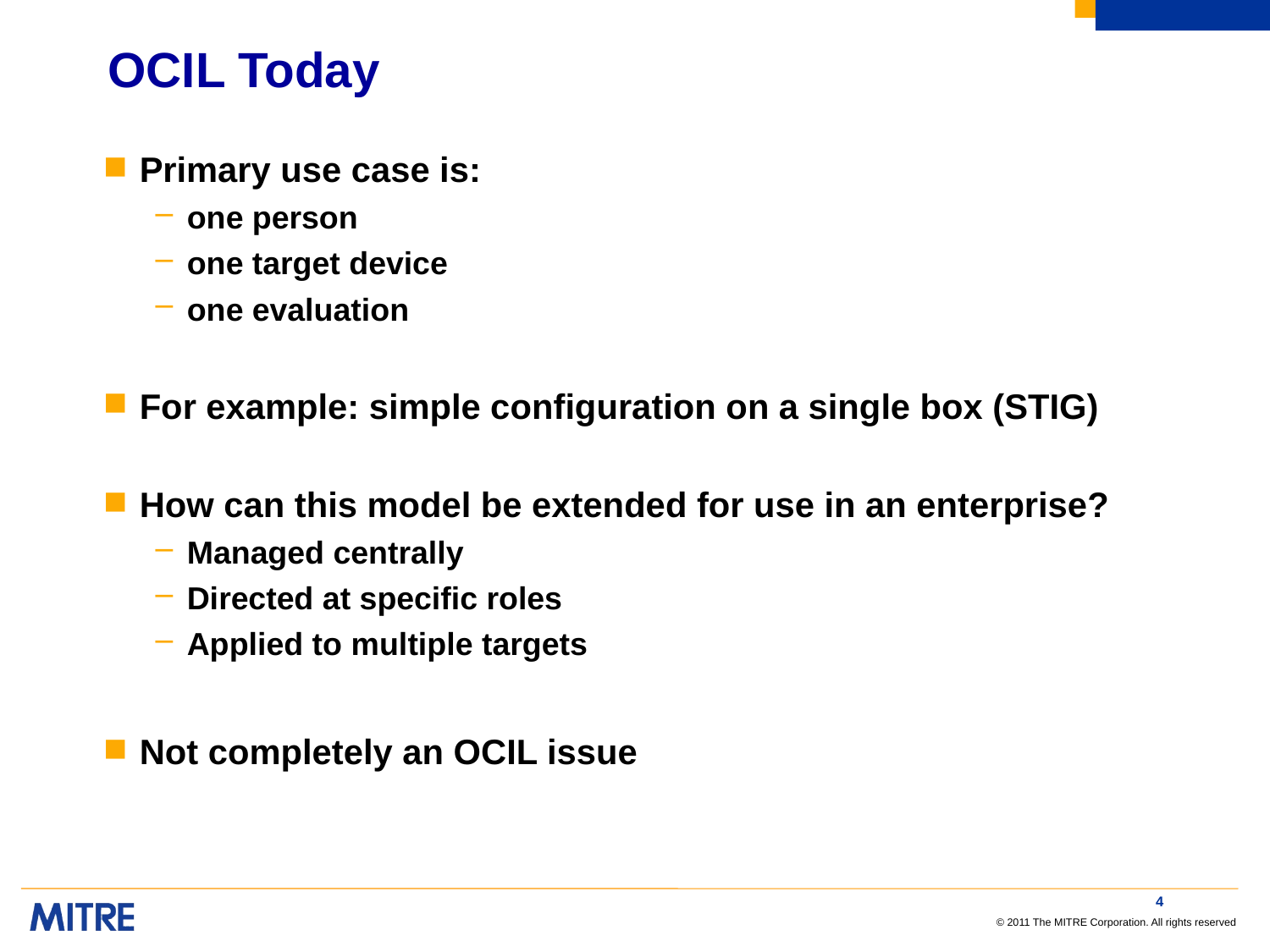

# OCIL Today
Primary use case is:
one person
one target device
one evaluation

For example: simple configuration on a single box (STIG)

How can this model be extended for use in an enterprise?
Managed centrally
Directed at specific roles
Applied to multiple targets

Not completely an OCIL issue

4